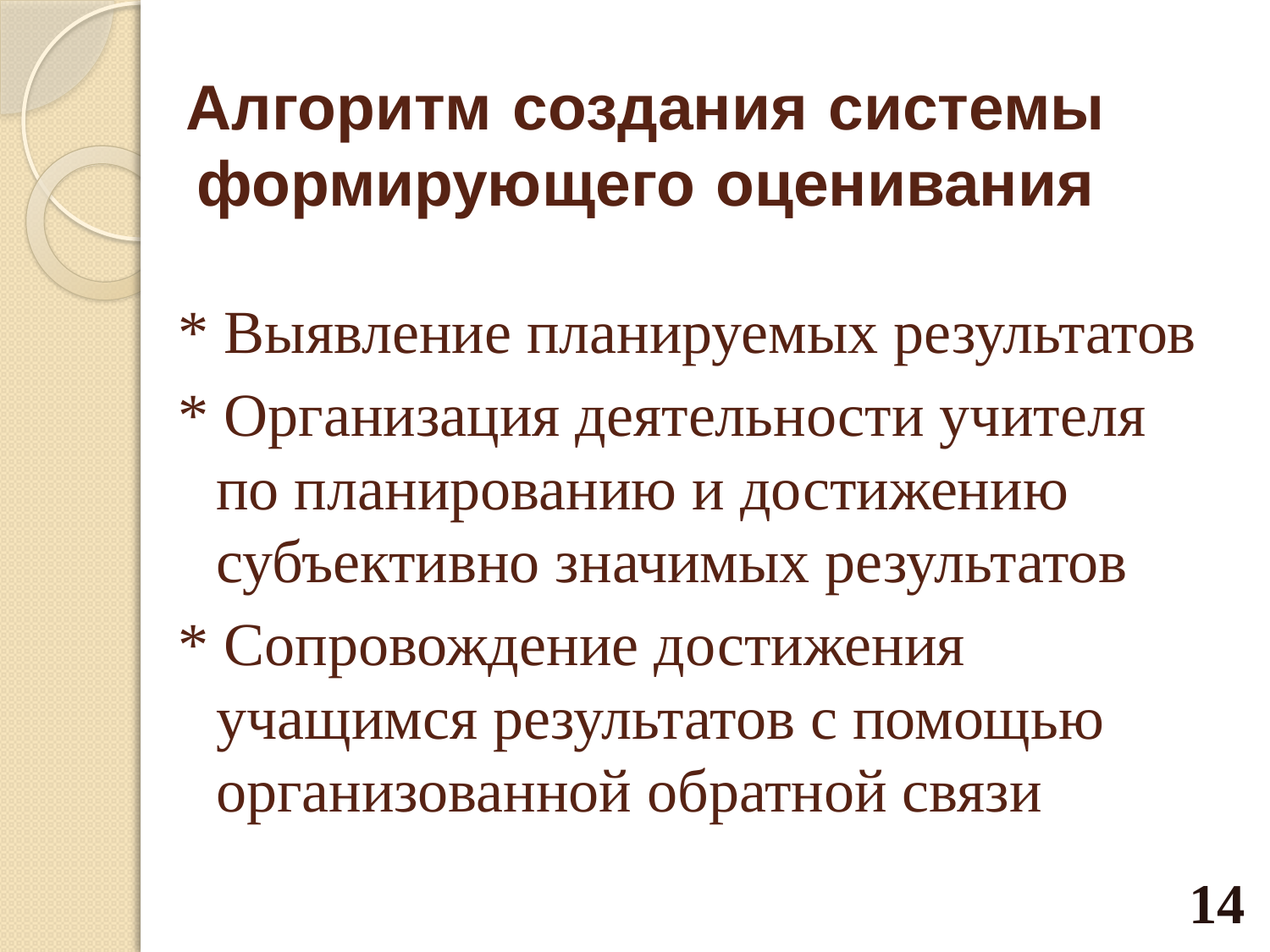

# Алгоритм создания системы формирующего оценивания
* Выявление планируемых результатов
* Организация деятельности учителя по планированию и достижению субъективно значимых результатов
* Сопровождение достижения учащимся результатов с помощью организованной обратной связи
14